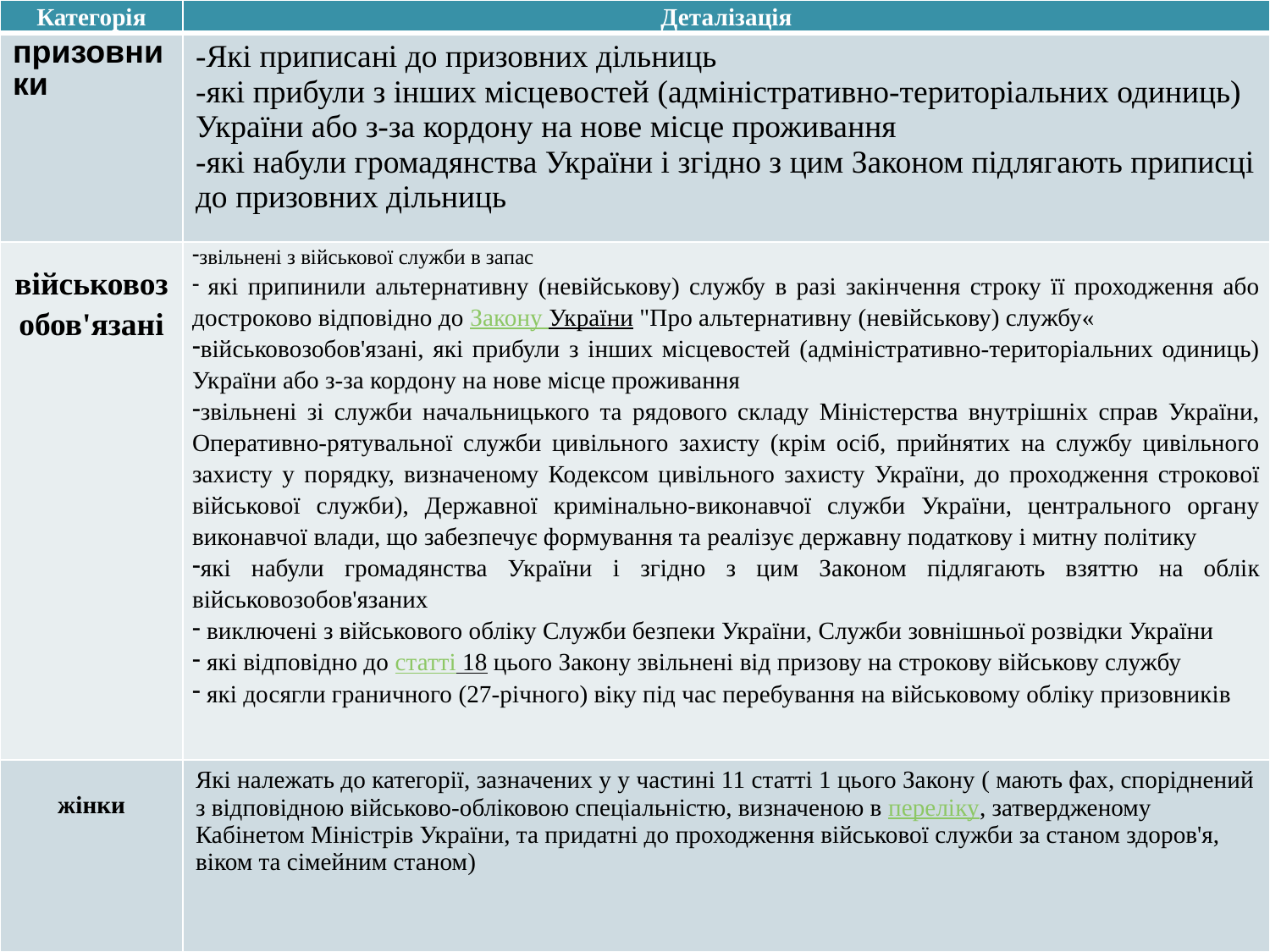

| Категорія | Деталізація |
| --- | --- |
| призовники | -Які приписані до призовних дільниць -які прибули з інших місцевостей (адміністративно-територіальних одиниць) України або з-за кордону на нове місце проживання -які набули громадянства України і згідно з цим Законом підлягають приписці до призовних дільниць |
| військовозобов'язані | звільнені з військової служби в запас які припинили альтернативну (невійськову) службу в разі закінчення строку її проходження або достроково відповідно до Закону України "Про альтернативну (невійськову) службу« військовозобов'язані, які прибули з інших місцевостей (адміністративно-територіальних одиниць) України або з-за кордону на нове місце проживання звільнені зі служби начальницького та рядового складу Міністерства внутрішніх справ України, Оперативно-рятувальної служби цивільного захисту (крім осіб, прийнятих на службу цивільного захисту у порядку, визначеному Кодексом цивільного захисту України, до проходження строкової військової служби), Державної кримінально-виконавчої служби України, центрального органу виконавчої влади, що забезпечує формування та реалізує державну податкову і митну політику які набули громадянства України і згідно з цим Законом підлягають взяттю на облік військовозобов'язаних виключені з військового обліку Служби безпеки України, Служби зовнішньої розвідки України які відповідно до статті 18 цього Закону звільнені від призову на строкову військову службу які досягли граничного (27-річного) віку під час перебування на військовому обліку призовників |
| жінки | Які належать до категорії, зазначених у у частині 11 статті 1 цього Закону ( мають фах, споріднений з відповідною військово-обліковою спеціальністю, визначеною в переліку, затвердженому Кабінетом Міністрів України, та придатні до проходження військової служби за станом здоров'я, віком та сімейним станом) |